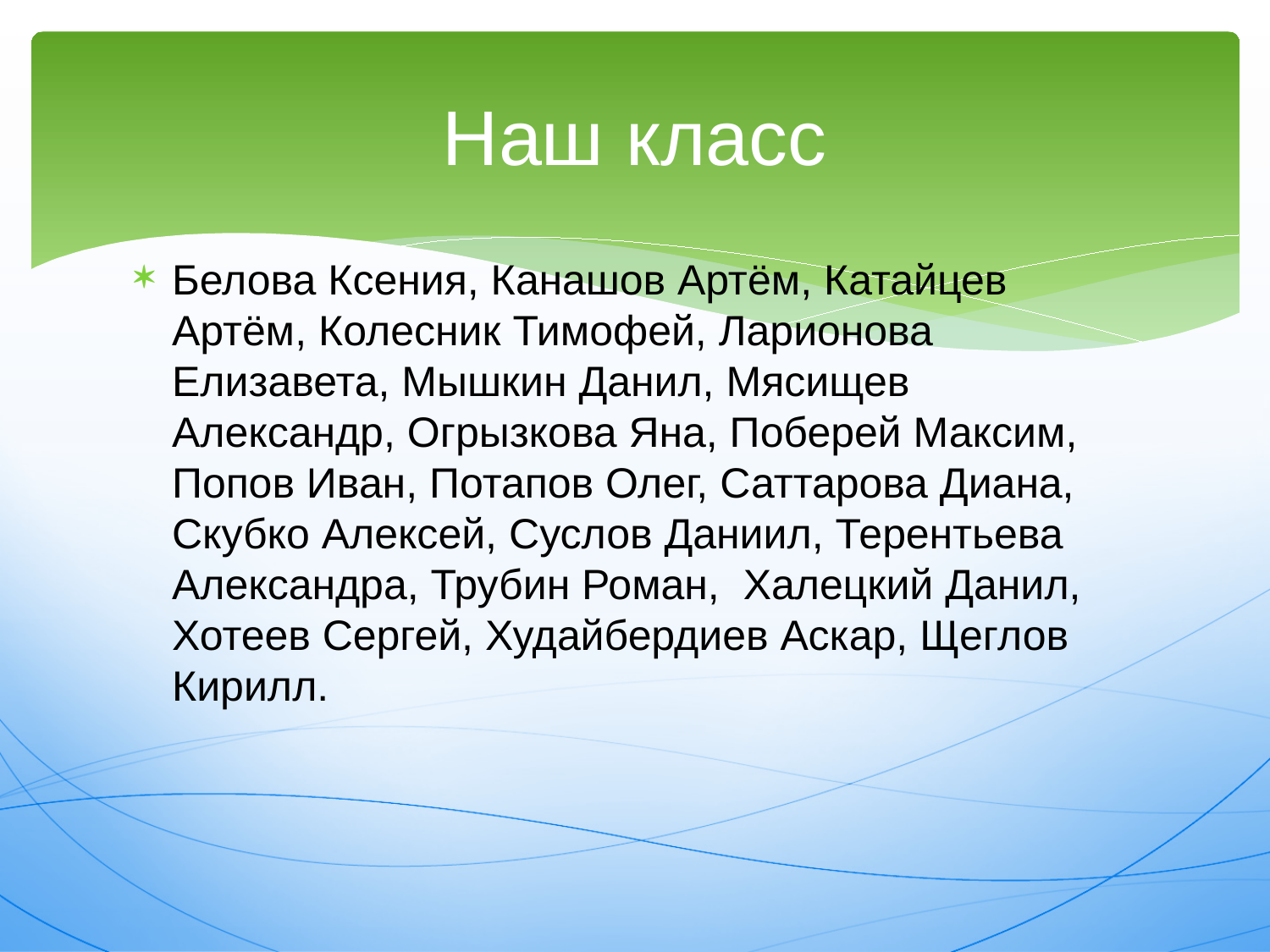

# Наш класс
Белова Ксения, Канашов Артём, Катайцев Артём, Колесник Тимофей, Ларионова Елизавета, Мышкин Данил, Мясищев Александр, Огрызкова Яна, Поберей Максим, Попов Иван, Потапов Олег, Саттарова Диана, Скубко Алексей, Суслов Даниил, Терентьева Александра, Трубин Роман,  Халецкий Данил, Хотеев Сергей, Худайбердиев Аскар, Щеглов Кирилл.